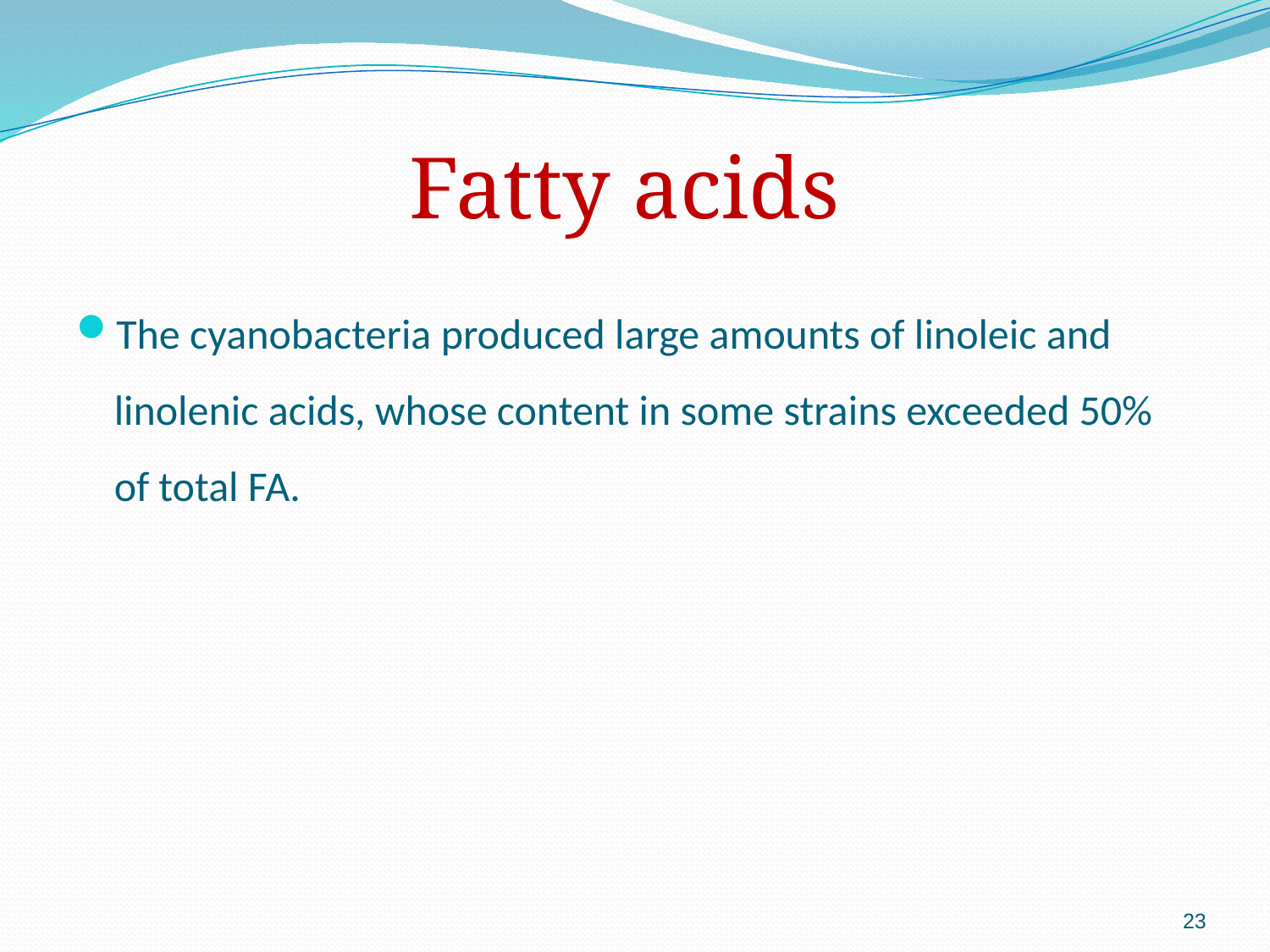

# Fatty acids
The cyanobacteria produced large amounts of linoleic and linolenic acids, whose content in some strains exceeded 50% of total FA.

23